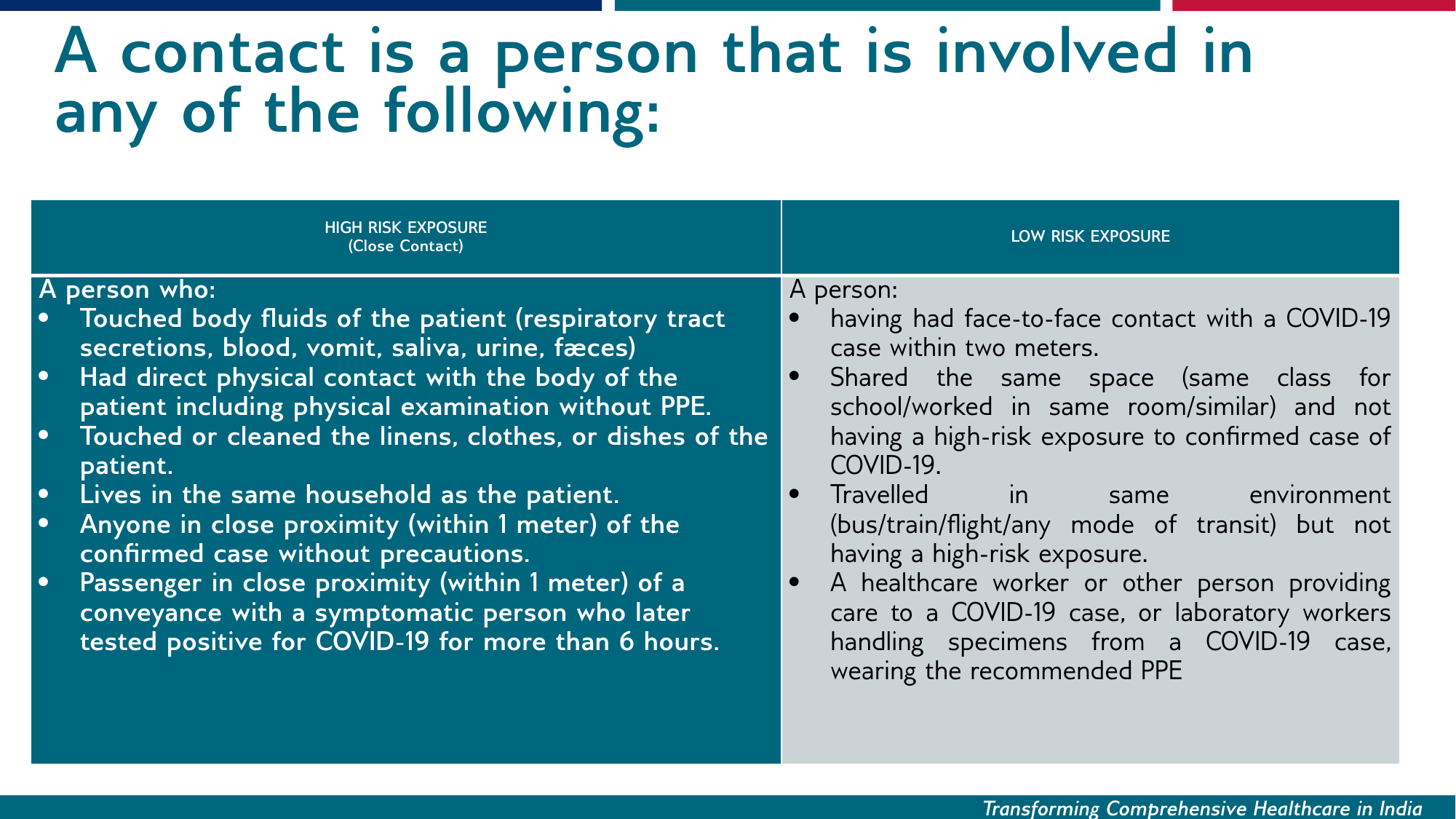

A contact is a person that is involved in any of the following:
| HIGH RISK EXPOSURE (Close Contact) | LOW RISK EXPOSURE |
| --- | --- |
| A person who: Touched body fluids of the patient (respiratory tract secretions, blood, vomit, saliva, urine, faeces) Had direct physical contact with the body of the patient including physical examination without PPE. Touched or cleaned the linens, clothes, or dishes of the patient. Lives in the same household as the patient. Anyone in close proximity (within 1 meter) of the confirmed case without precautions. Passenger in close proximity (within 1 meter) of a conveyance with a symptomatic person who later tested positive for COVID-19 for more than 6 hours. | A person: having had face-to-face contact with a COVID-19 case within two meters. Shared the same space (same class for school/worked in same room/similar) and not having a high-risk exposure to confirmed case of COVID-19. Travelled in same environment (bus/train/flight/any mode of transit) but not having a high-risk exposure. A healthcare worker or other person providing care to a COVID-19 case, or laboratory workers handling specimens from a COVID-19 case, wearing the recommended PPE |